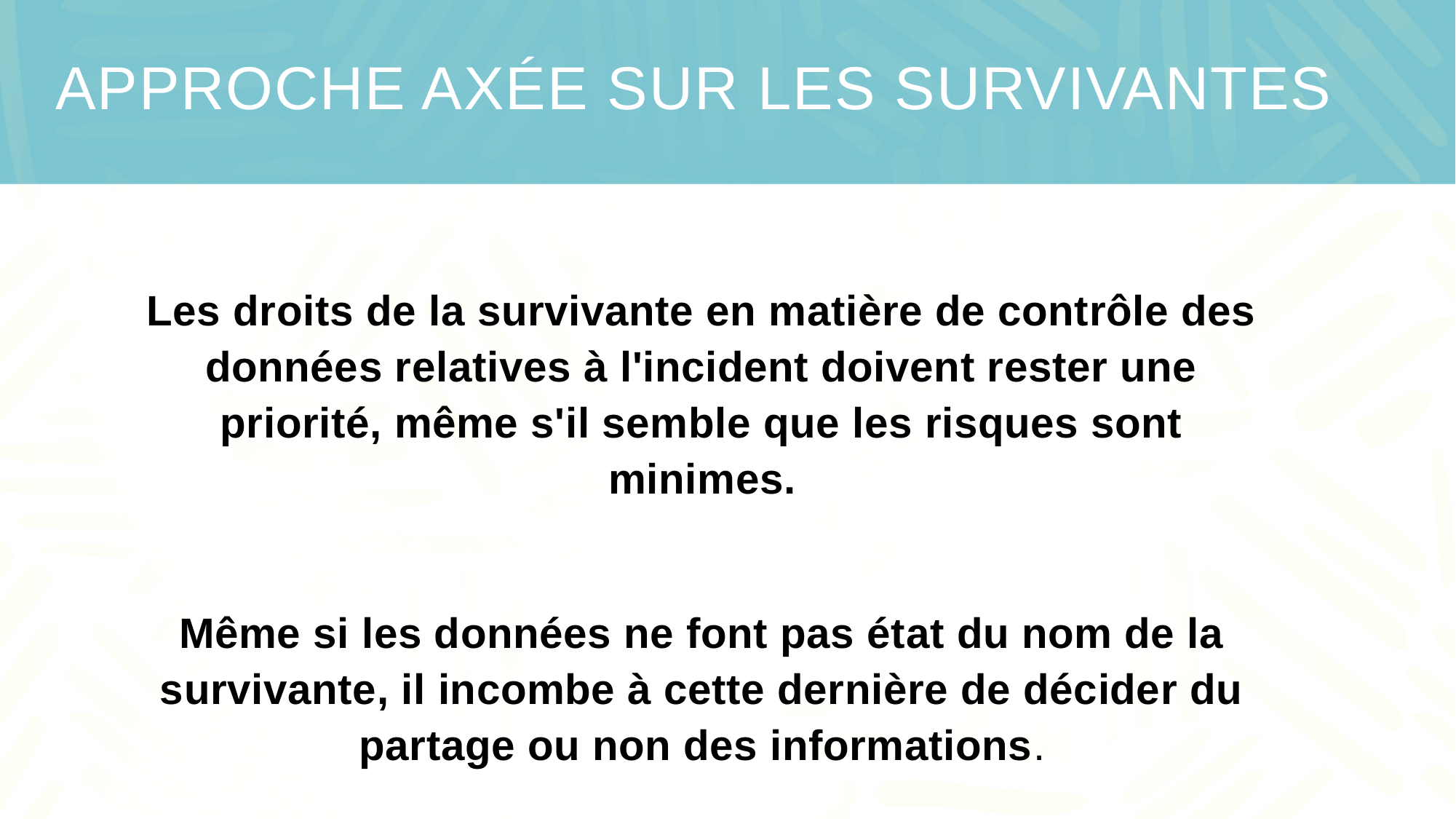

# Approche axée sur les survivantes
Les droits de la survivante en matière de contrôle des données relatives à l'incident doivent rester une priorité, même s'il semble que les risques sont minimes.

Même si les données ne font pas état du nom de la survivante, il incombe à cette dernière de décider du partage ou non des informations.